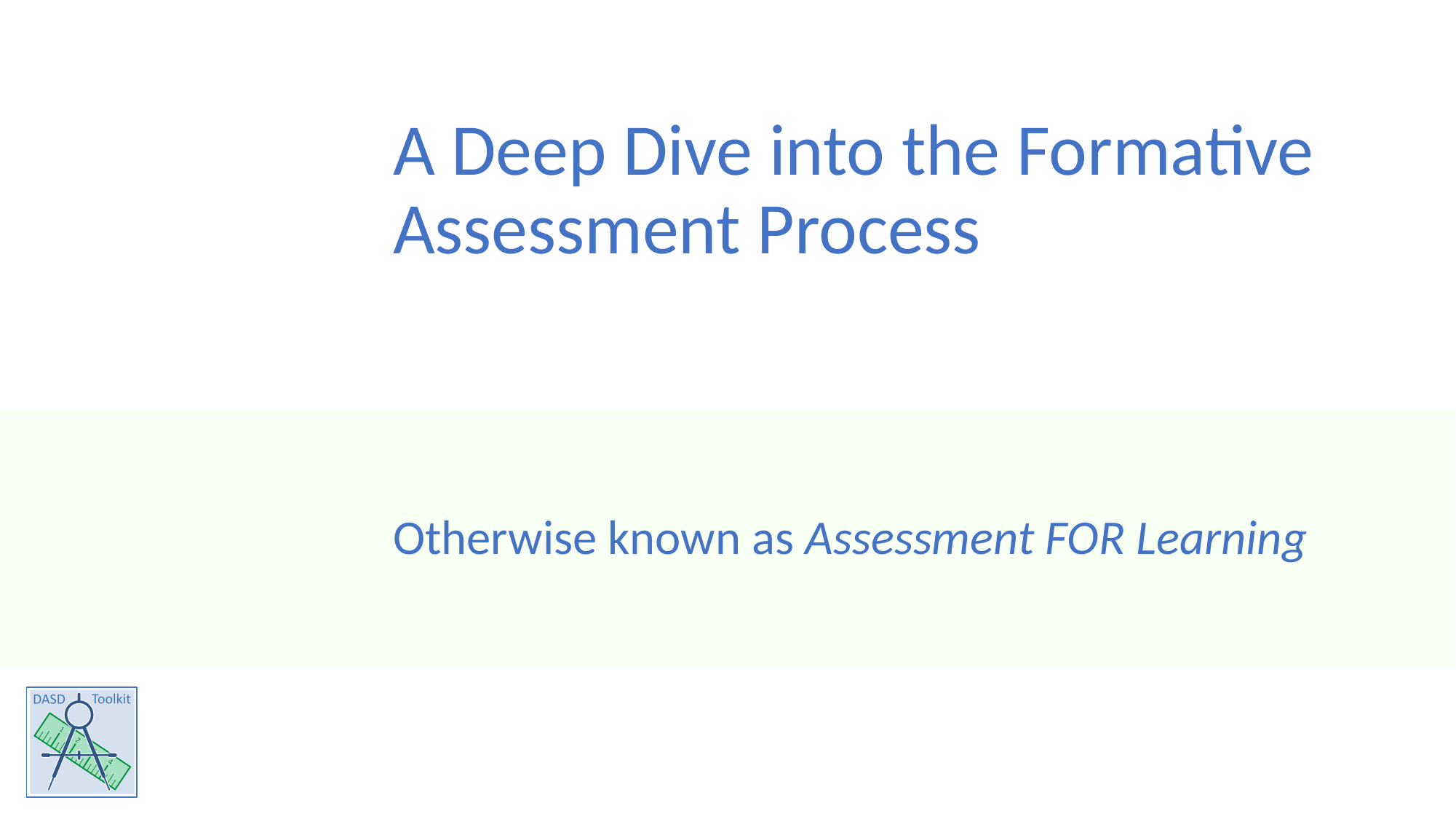

# A Deep Dive into the Formative Assessment Process
Otherwise known as Assessment FOR Learning